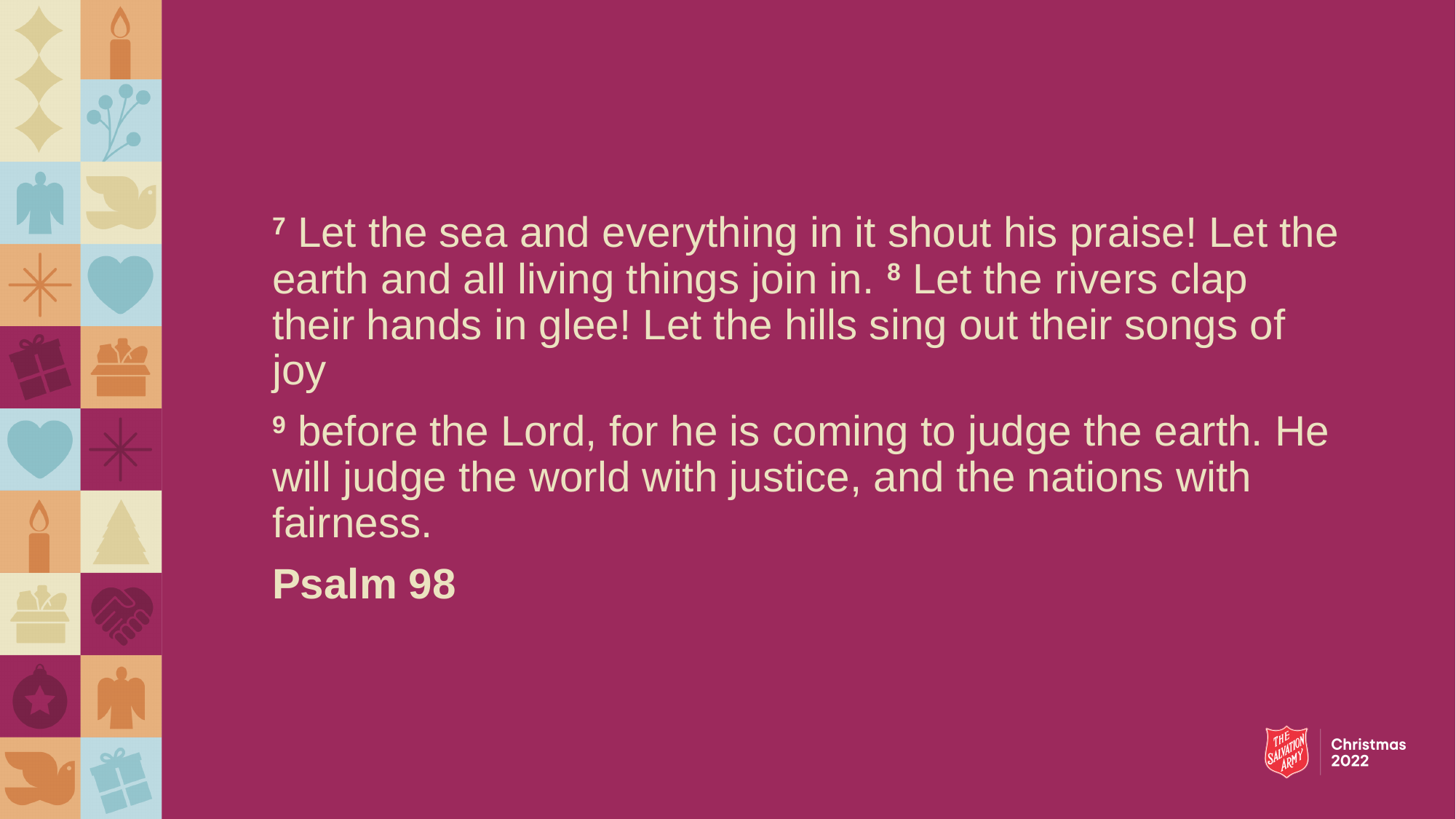

7 Let the sea and everything in it shout his praise! Let the earth and all living things join in. 8 Let the rivers clap their hands in glee! Let the hills sing out their songs of joy
9 before the Lord, for he is coming to judge the earth. He will judge the world with justice, and the nations with fairness.
Psalm 98